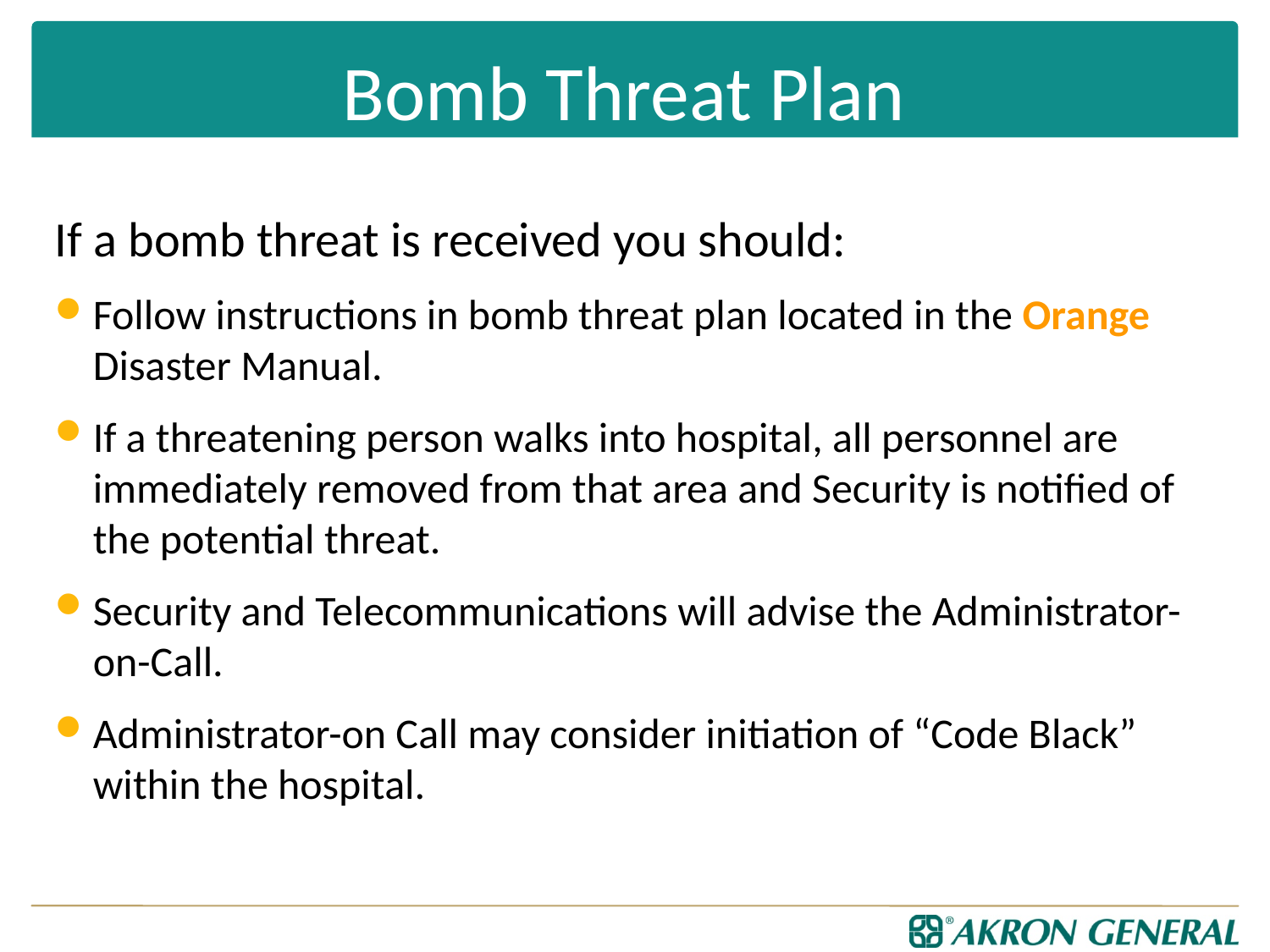

# Bomb Threat Plan
If a bomb threat is received you should:
Follow instructions in bomb threat plan located in the Orange Disaster Manual.
If a threatening person walks into hospital, all personnel are immediately removed from that area and Security is notified of the potential threat.
Security and Telecommunications will advise the Administrator-on-Call.
Administrator-on Call may consider initiation of “Code Black” within the hospital.